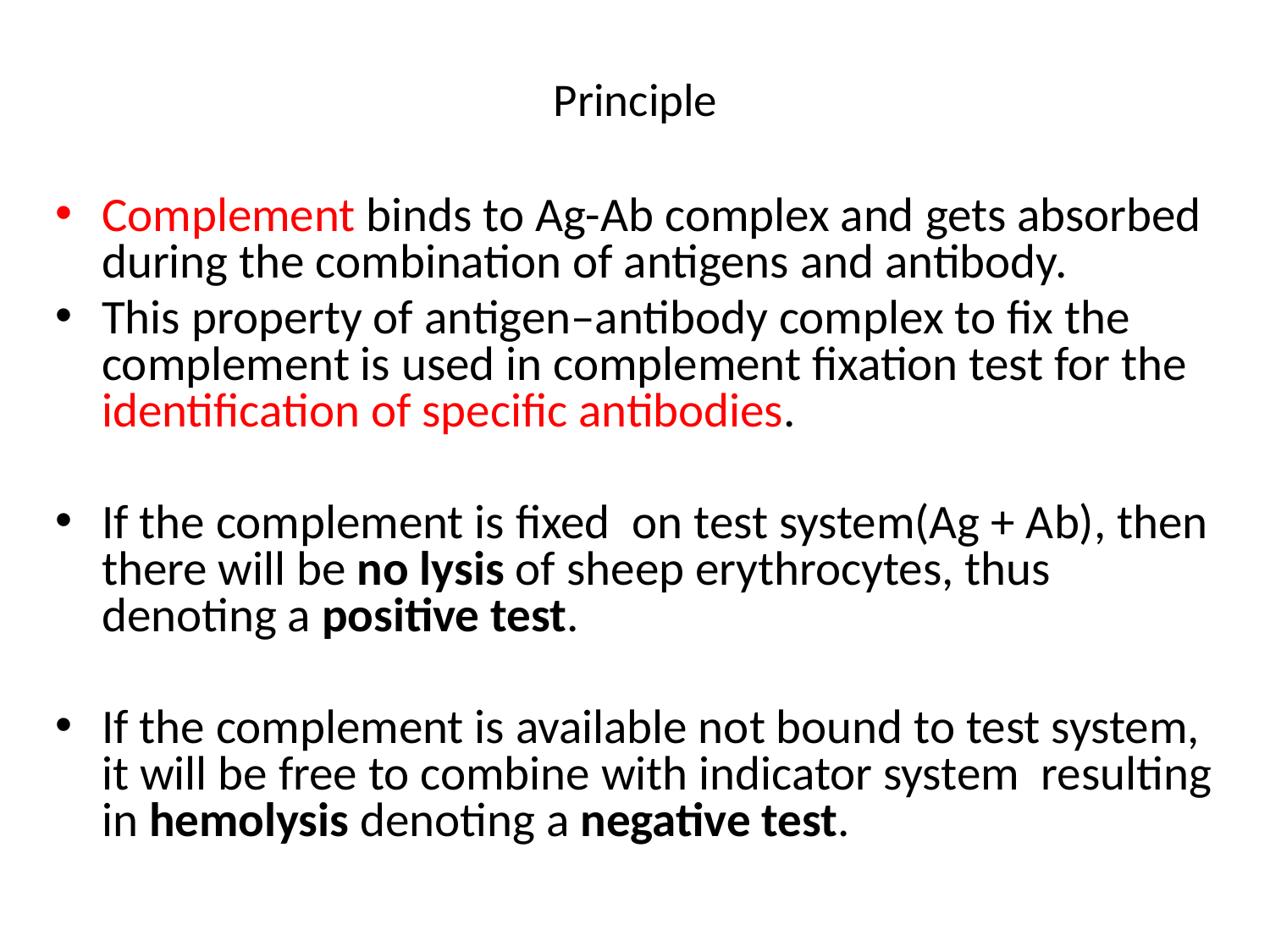

# Principle
Complement binds to Ag-Ab complex and gets absorbed during the combination of antigens and antibody.
This property of antigen–antibody complex to fix the complement is used in complement fixation test for the identification of specific antibodies.

If the complement is fixed  on test system(Ag + Ab), then there will be no lysis of sheep erythrocytes, thus denoting a positive test.

If the complement is available not bound to test system, it will be free to combine with indicator system  resulting in hemolysis denoting a negative test.